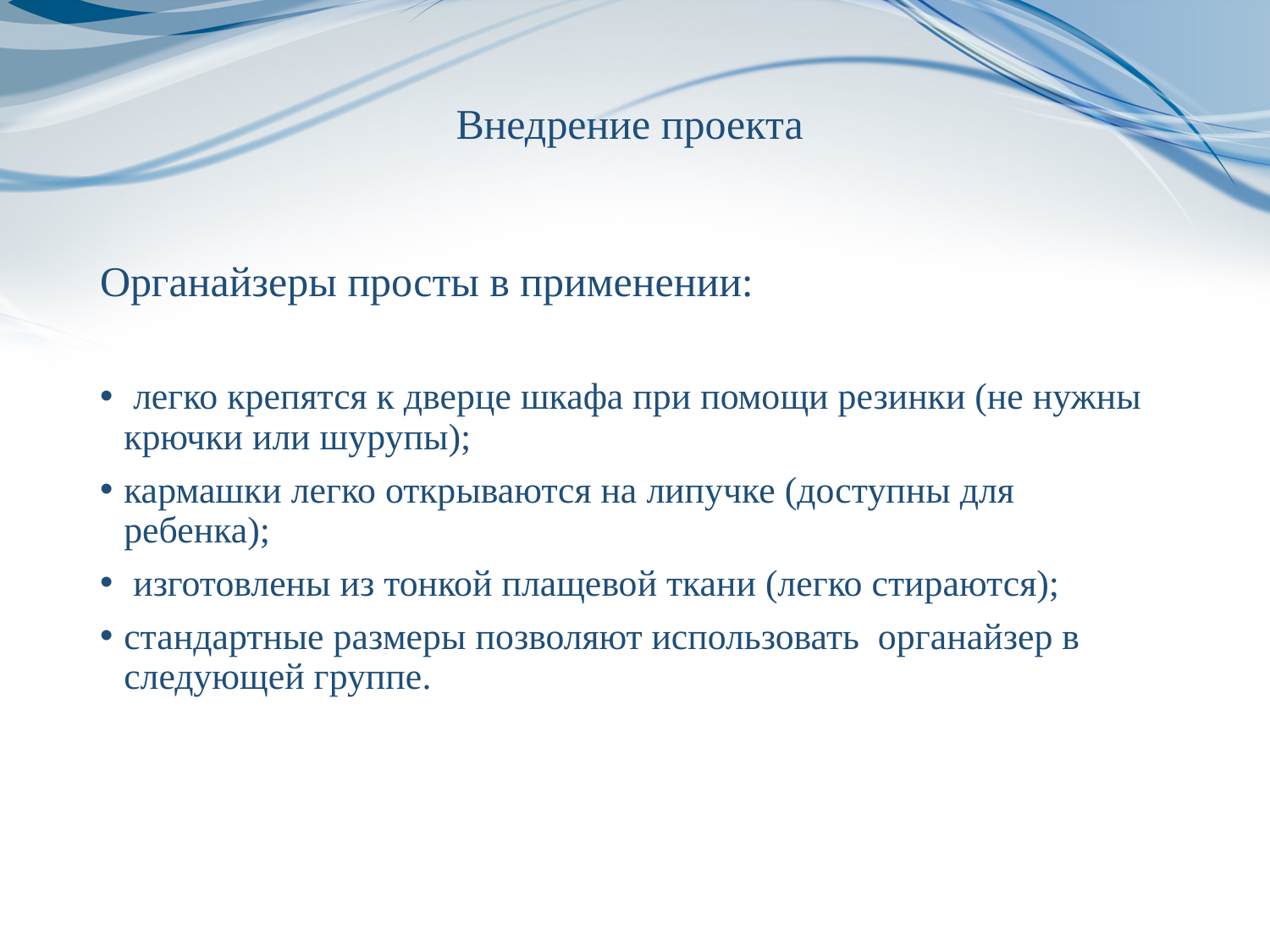

# Внедрение проекта
Органайзеры просты в применении:

 легко крепятся к дверце шкафа при помощи резинки (не нужны крючки или шурупы);
кармашки легко открываются на липучке (доступны для ребенка);
 изготовлены из тонкой плащевой ткани (легко стираются);
стандартные размеры позволяют использовать  органайзер в следующей группе.